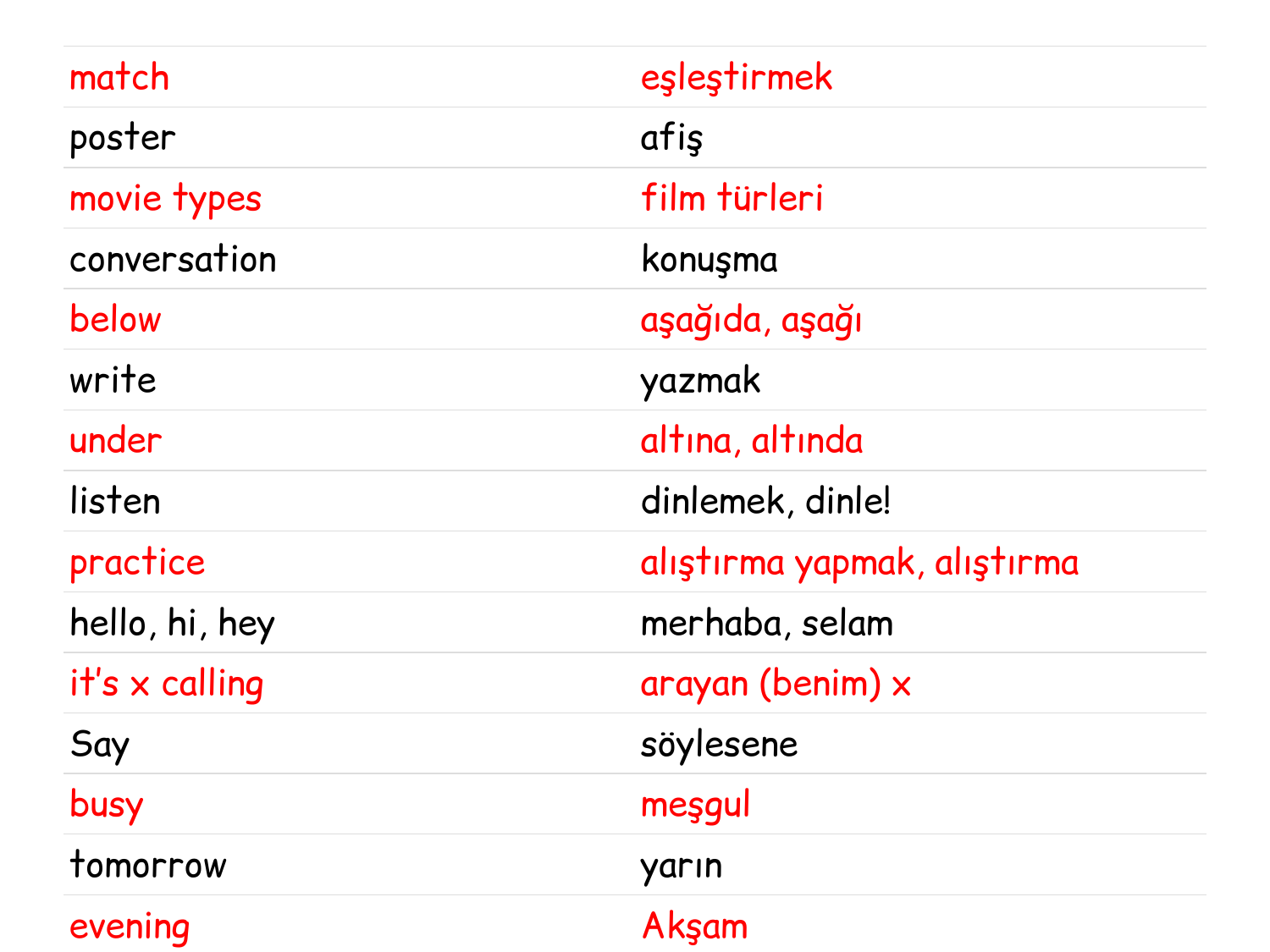

#
| match | eşleştirmek |
| --- | --- |
| poster | afiş |
| movie types | film türleri |
| conversation | konuşma |
| below | aşağıda, aşağı |
| write | yazmak |
| under | altına, altında |
| listen | dinlemek, dinle! |
| practice | alıştırma yapmak, alıştırma |
| hello, hi, hey | merhaba, selam |
| it’s x calling | arayan (benim) x |
| Say | söylesene |
| busy | meşgul |
| tomorrow | yarın |
| evening | Akşam |